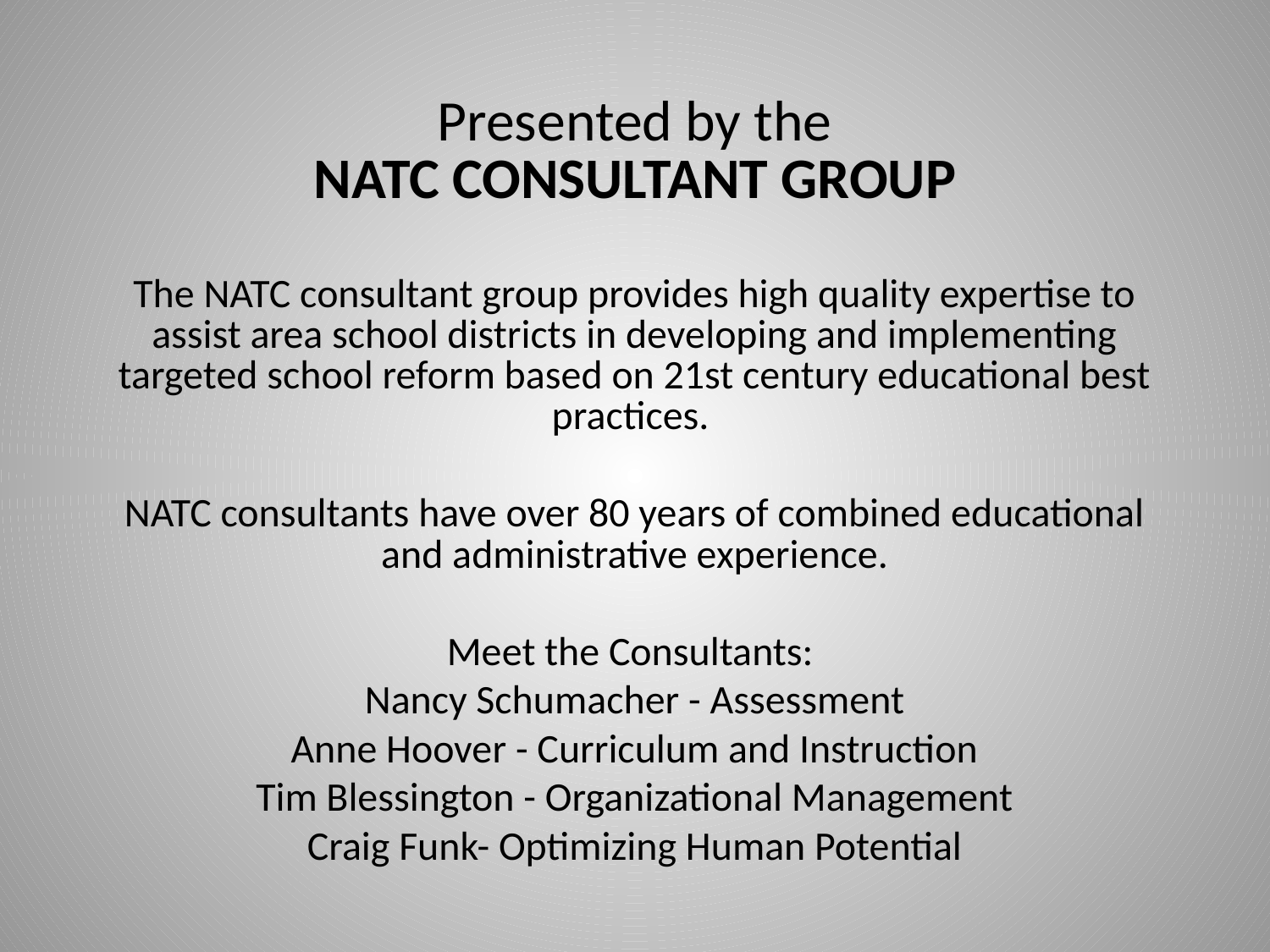

# Presented by the NATC CONSULTANT GROUP
The NATC consultant group provides high quality expertise to assist area school districts in developing and implementing targeted school reform based on 21st century educational best practices.

NATC consultants have over 80 years of combined educational and administrative experience.

Meet the Consultants:
Nancy Schumacher - Assessment
Anne Hoover - Curriculum and Instruction
Tim Blessington - Organizational Management
Craig Funk- Optimizing Human Potential